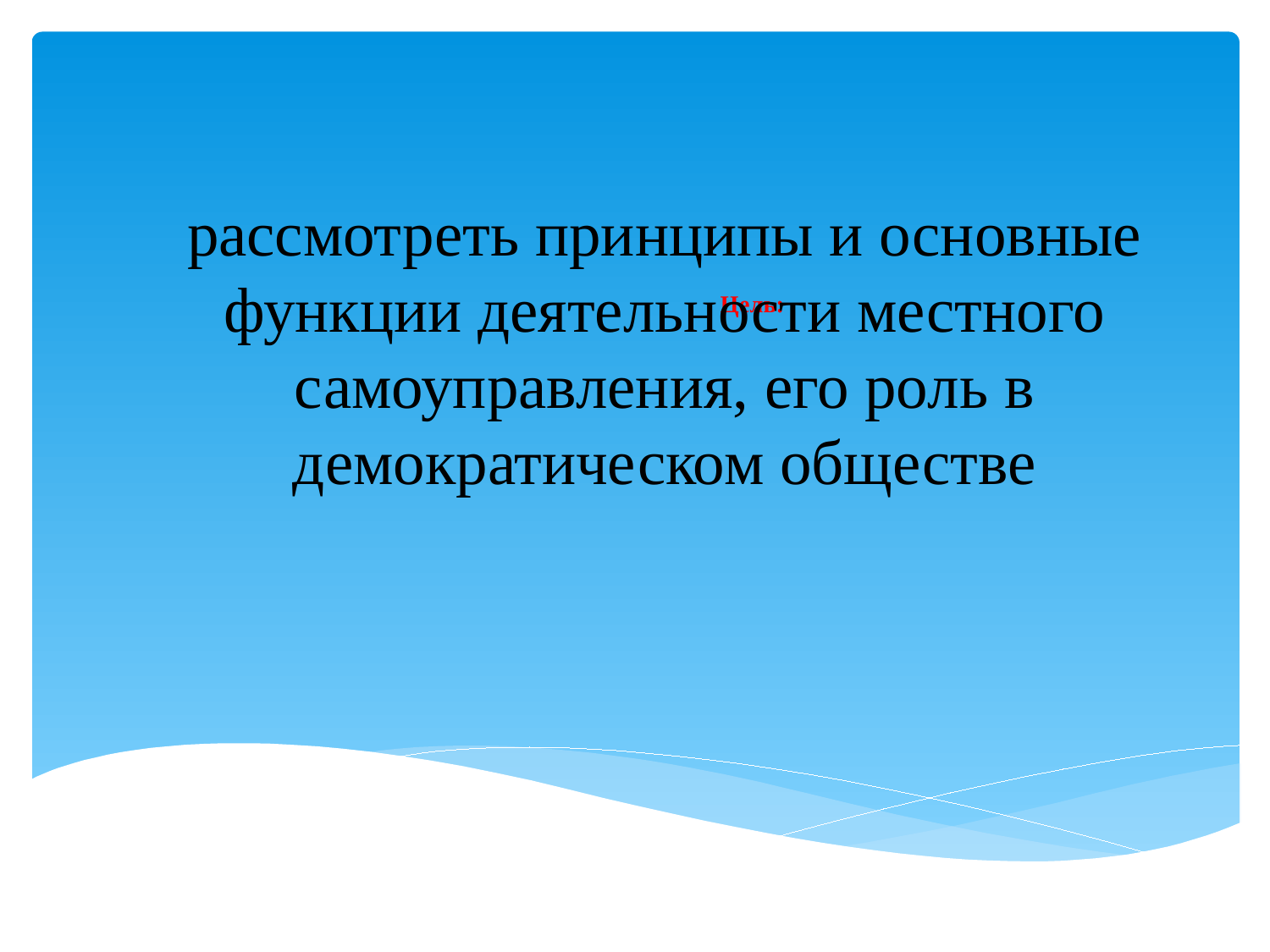

# Цель:
рассмотреть принципы и основные функции деятельности местного самоуправления, его роль в демократическом обществе